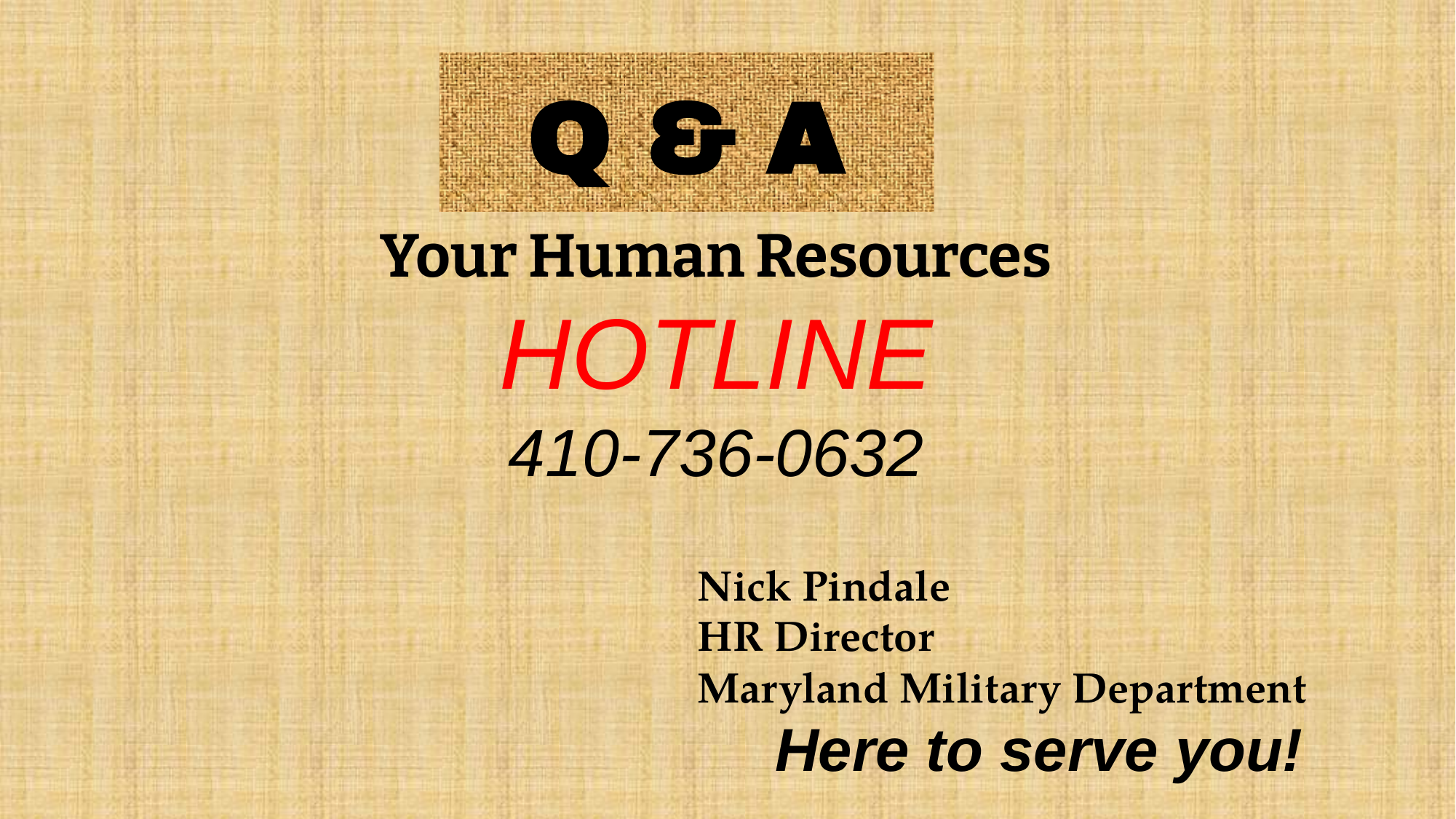

# Q & A
Your Human Resources HOTLINE
410-736-0632
Nick Pindale
HR Director
Maryland Military Department
Here to serve you!